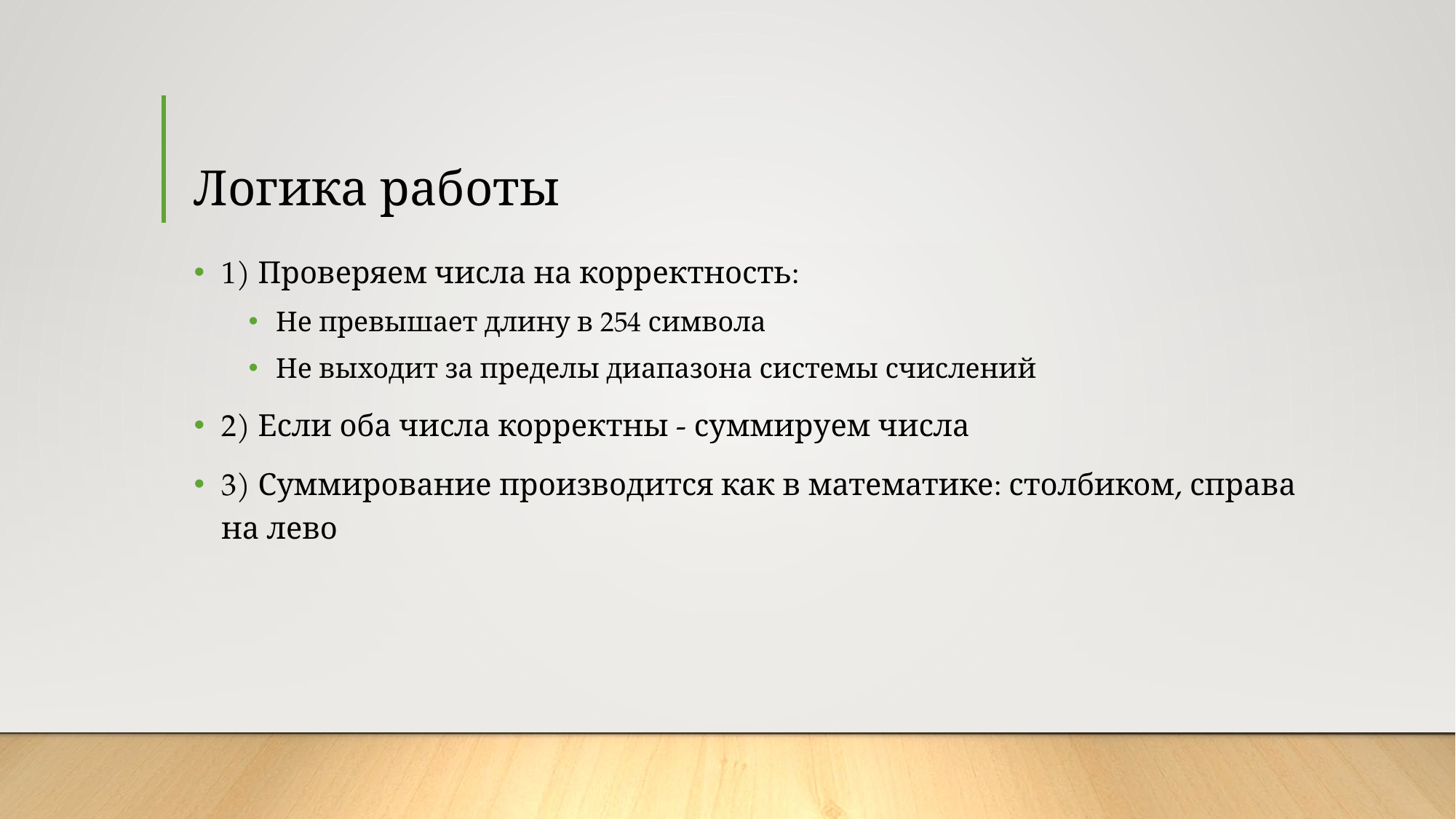

# Логика работы
1) Проверяем числа на корректность:
Не превышает длину в 254 символа
Не выходит за пределы диапазона системы счислений
2) Если оба числа корректны - суммируем числа
3) Суммирование производится как в математике: столбиком, справа на лево